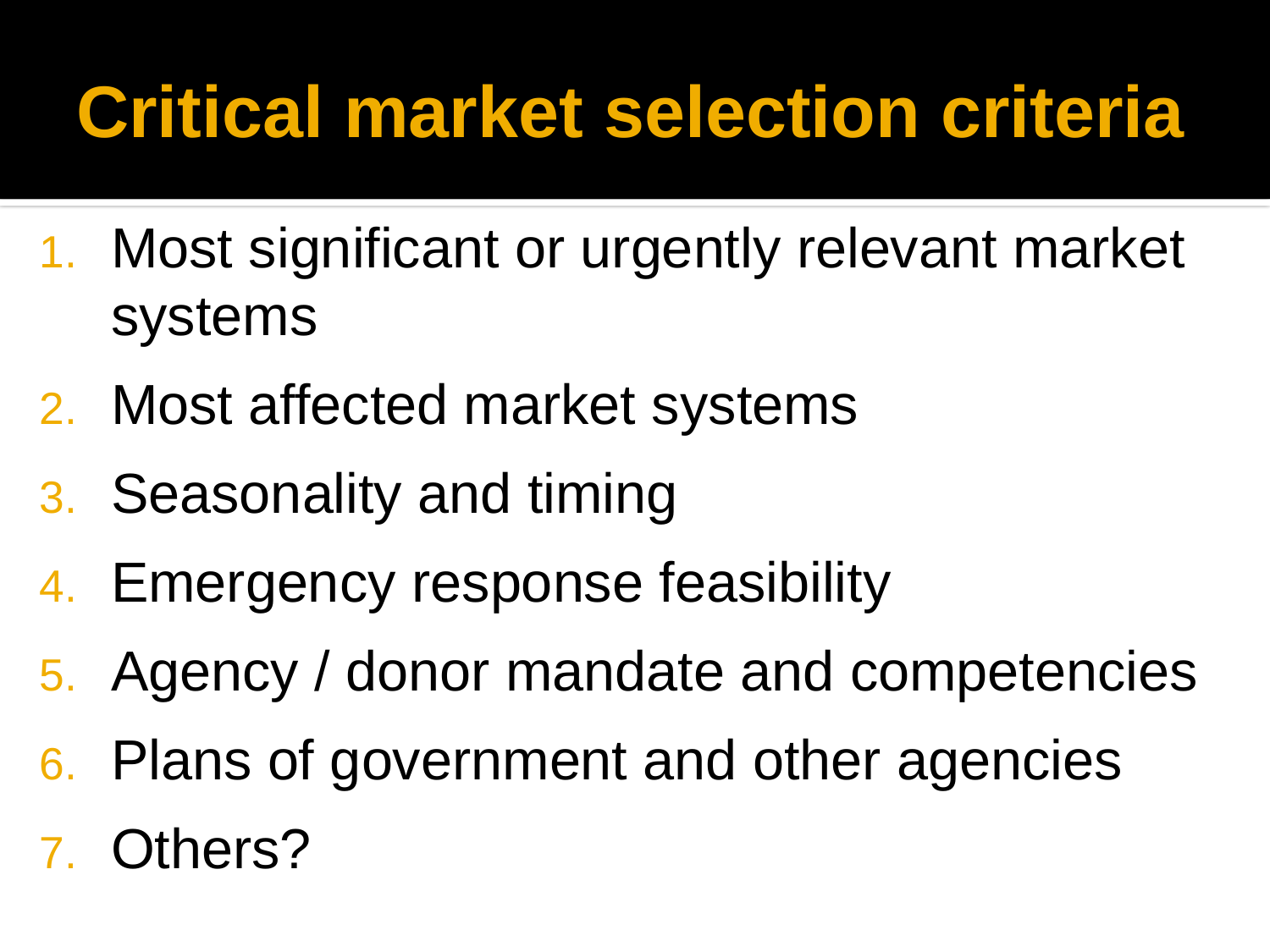

# Critical market selection criteria
Most significant or urgently relevant market systems
Most affected market systems
Seasonality and timing
Emergency response feasibility
Agency / donor mandate and competencies
Plans of government and other agencies
Others?